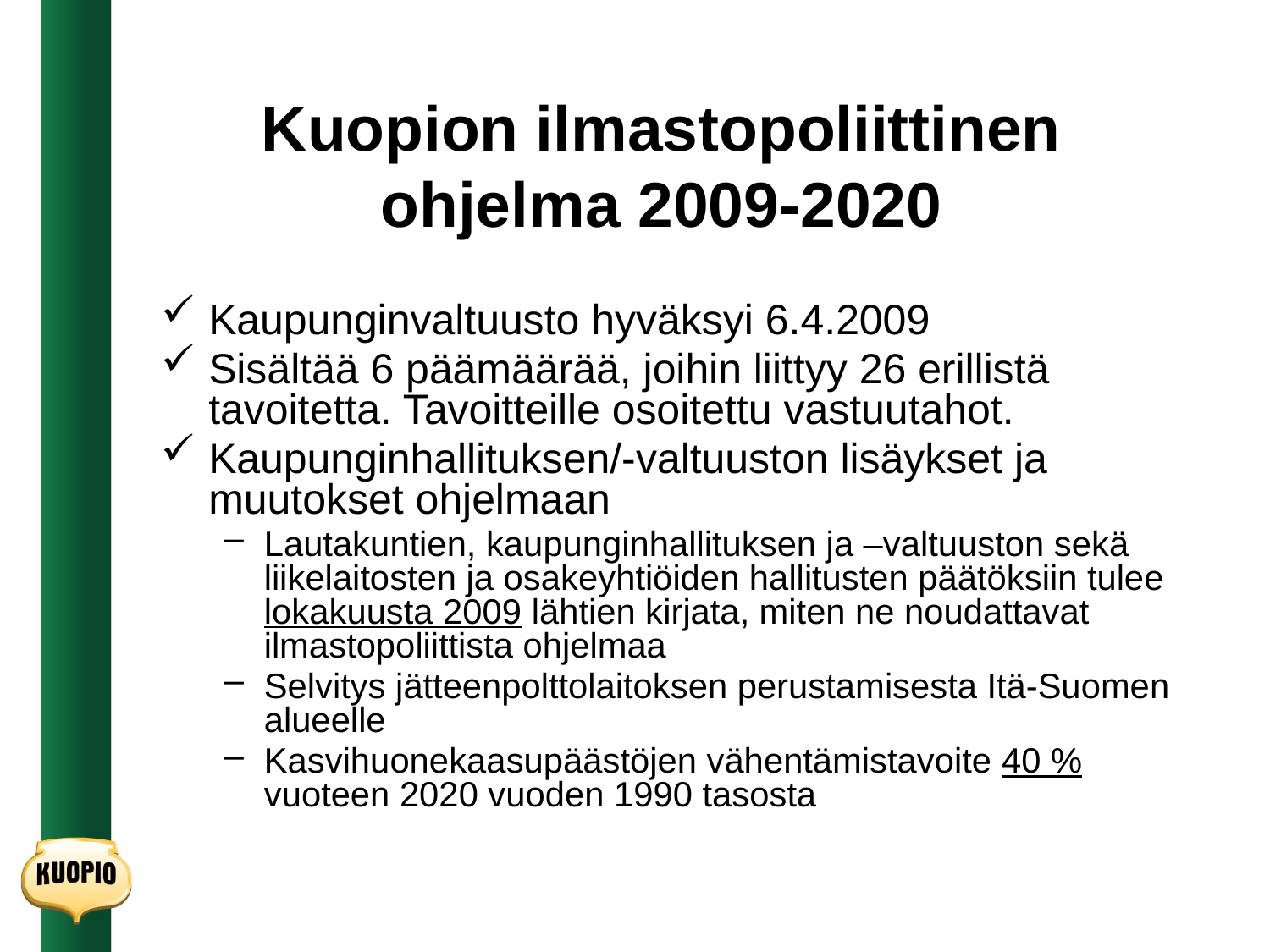

# Kuopion ilmastopoliittinen ohjelma 2009-2020
Kaupunginvaltuusto hyväksyi 6.4.2009
Sisältää 6 päämäärää, joihin liittyy 26 erillistä tavoitetta. Tavoitteille osoitettu vastuutahot.
Kaupunginhallituksen/-valtuuston lisäykset ja muutokset ohjelmaan
Lautakuntien, kaupunginhallituksen ja –valtuuston sekä liikelaitosten ja osakeyhtiöiden hallitusten päätöksiin tulee lokakuusta 2009 lähtien kirjata, miten ne noudattavat ilmastopoliittista ohjelmaa
Selvitys jätteenpolttolaitoksen perustamisesta Itä-Suomen alueelle
Kasvihuonekaasupäästöjen vähentämistavoite 40 % vuoteen 2020 vuoden 1990 tasosta